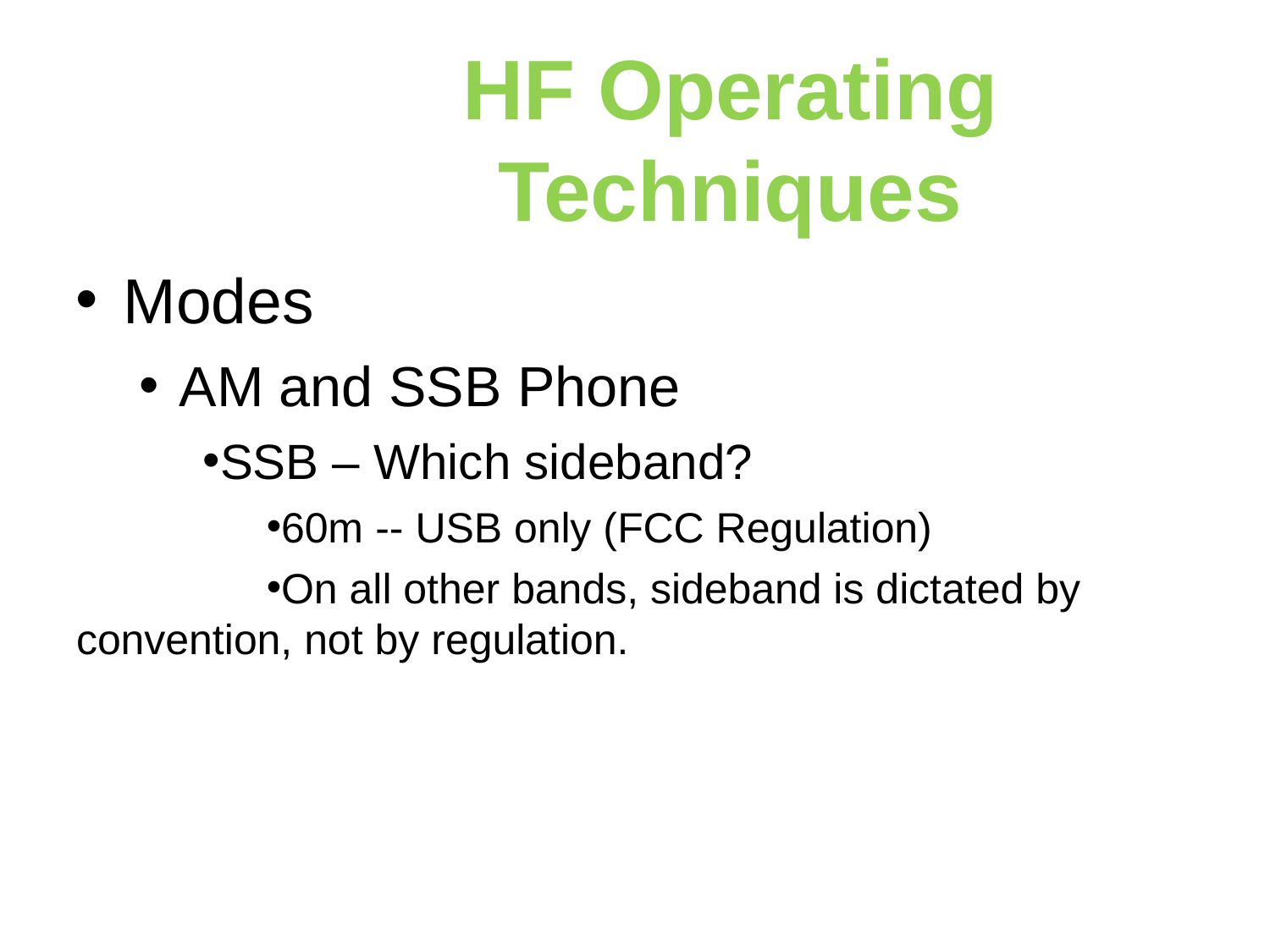

HF Operating Techniques
Modes
AM and SSB Phone
SSB – Which sideband?
60m -- USB only (FCC Regulation)
On all other bands, sideband is dictated by convention, not by regulation.